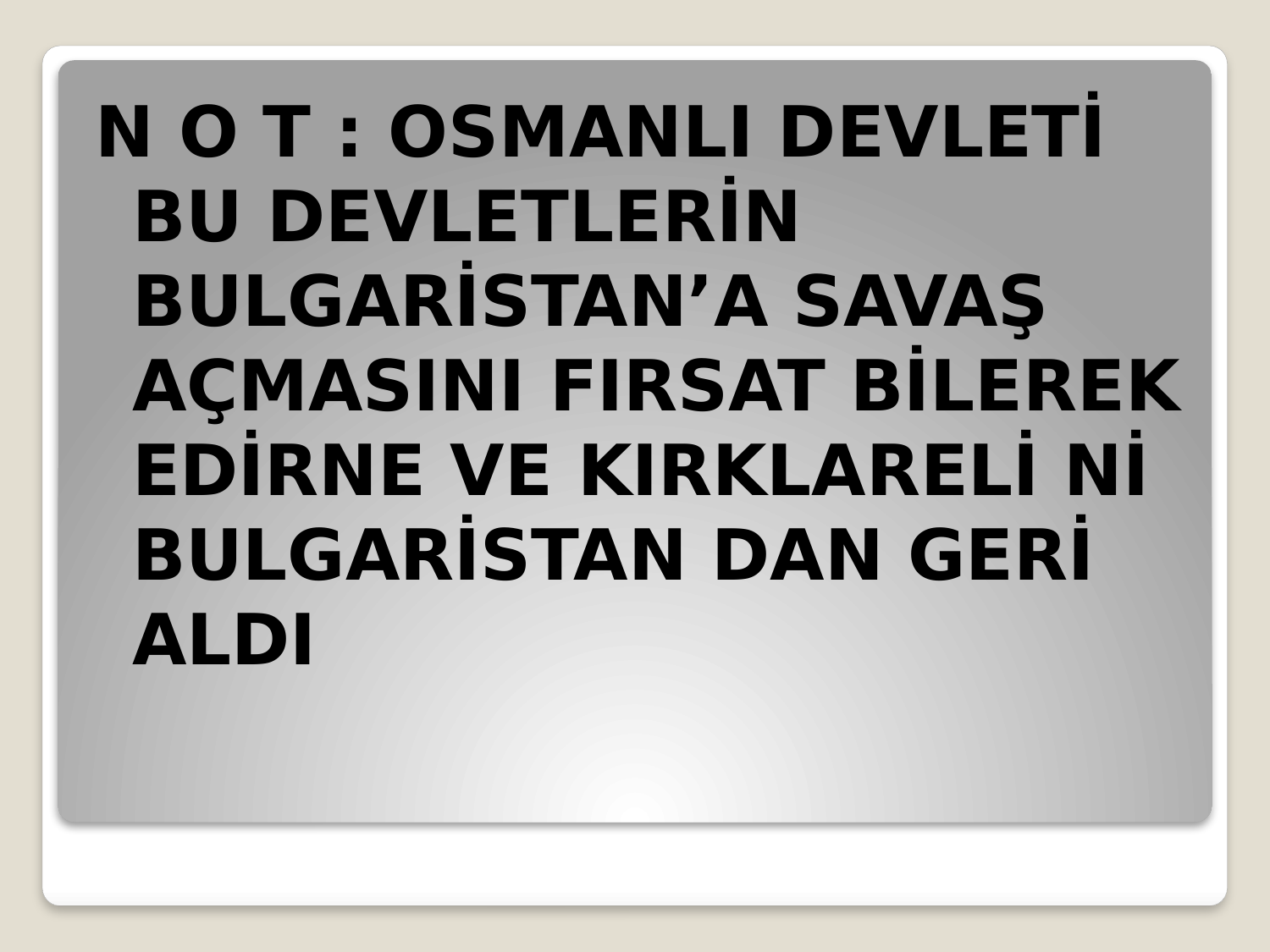

N O T : OSMANLI DEVLETİ BU DEVLETLERİN BULGARİSTAN’A SAVAŞ AÇMASINI FIRSAT BİLEREK EDİRNE VE KIRKLARELİ Nİ BULGARİSTAN DAN GERİ ALDI